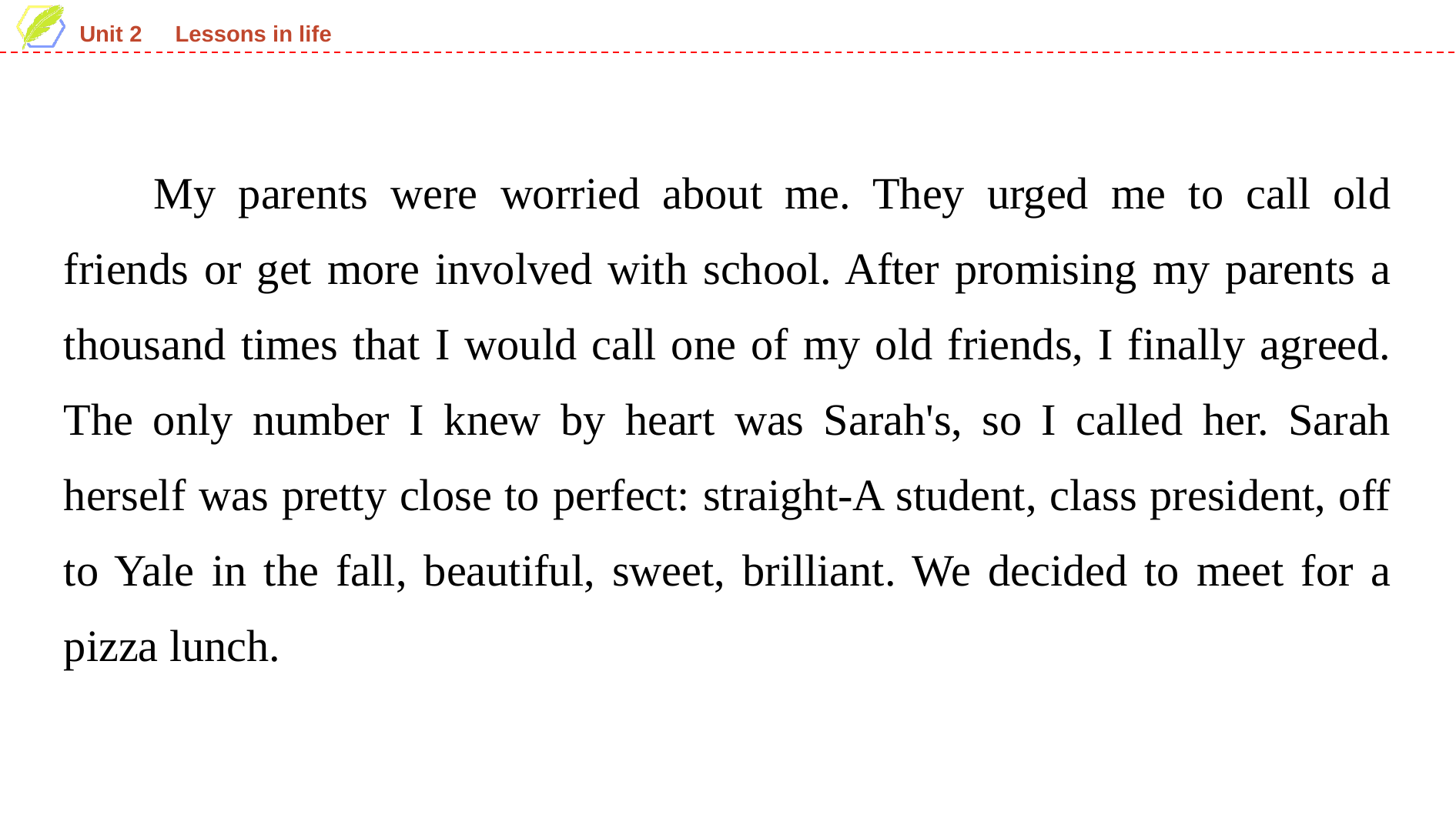

My parents were worried about me. They urged me to call old friends or get more involved with school. After promising my parents a thousand times that I would call one of my old friends, I finally agreed. The only number I knew by heart was Sarah's, so I called her. Sarah herself was pretty close to perfect: straight-A student, class president, off to Yale in the fall, beautiful, sweet, brilliant. We decided to meet for a pizza lunch.